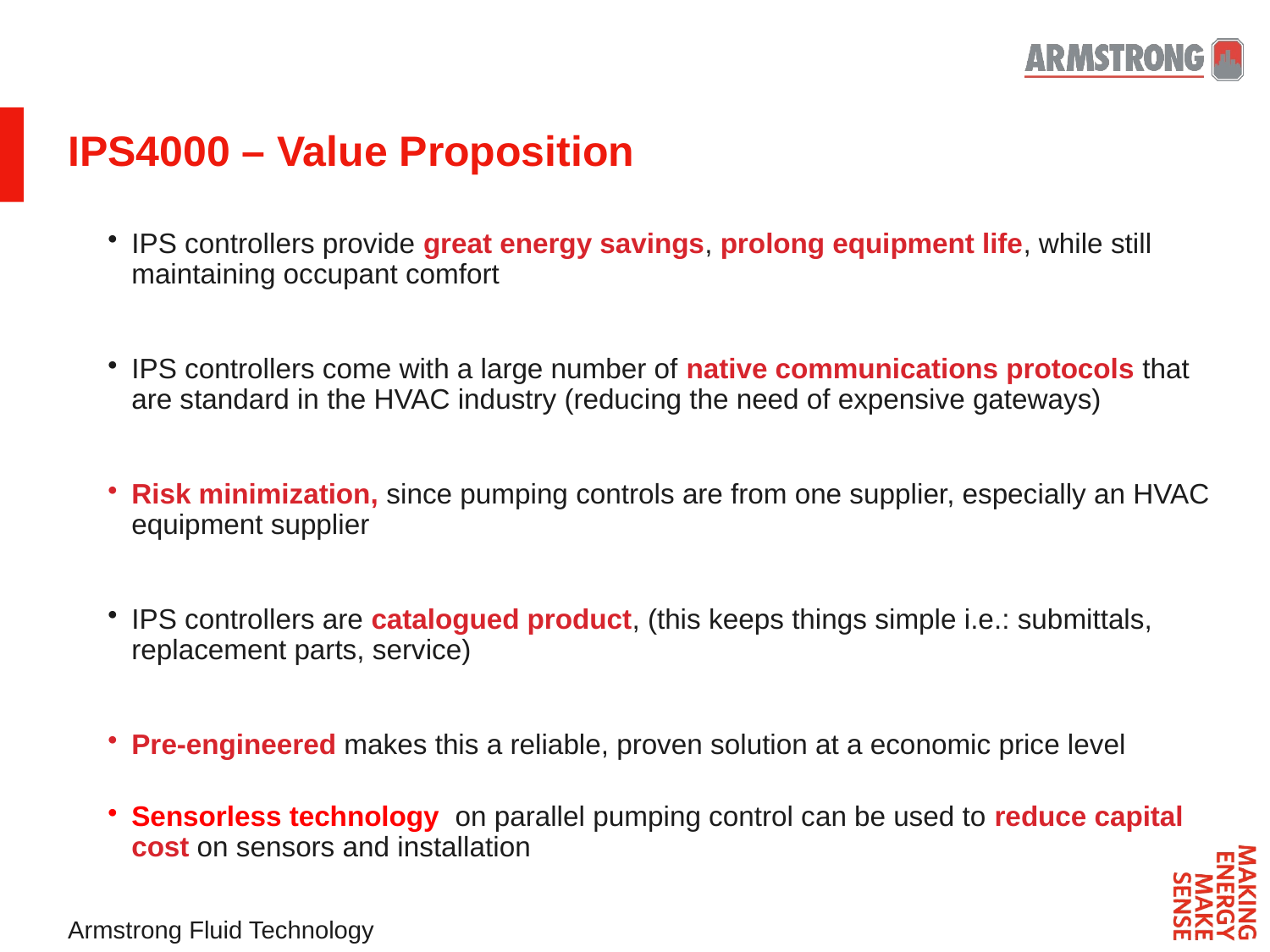

IPS4000 – Value Proposition
IPS controllers provide great energy savings, prolong equipment life, while still maintaining occupant comfort

IPS controllers come with a large number of native communications protocols that are standard in the HVAC industry (reducing the need of expensive gateways)

Risk minimization, since pumping controls are from one supplier, especially an HVAC equipment supplier

IPS controllers are catalogued product, (this keeps things simple i.e.: submittals, replacement parts, service)

Pre-engineered makes this a reliable, proven solution at a economic price level

Sensorless technology  on parallel pumping control can be used to reduce capital cost on sensors and installation